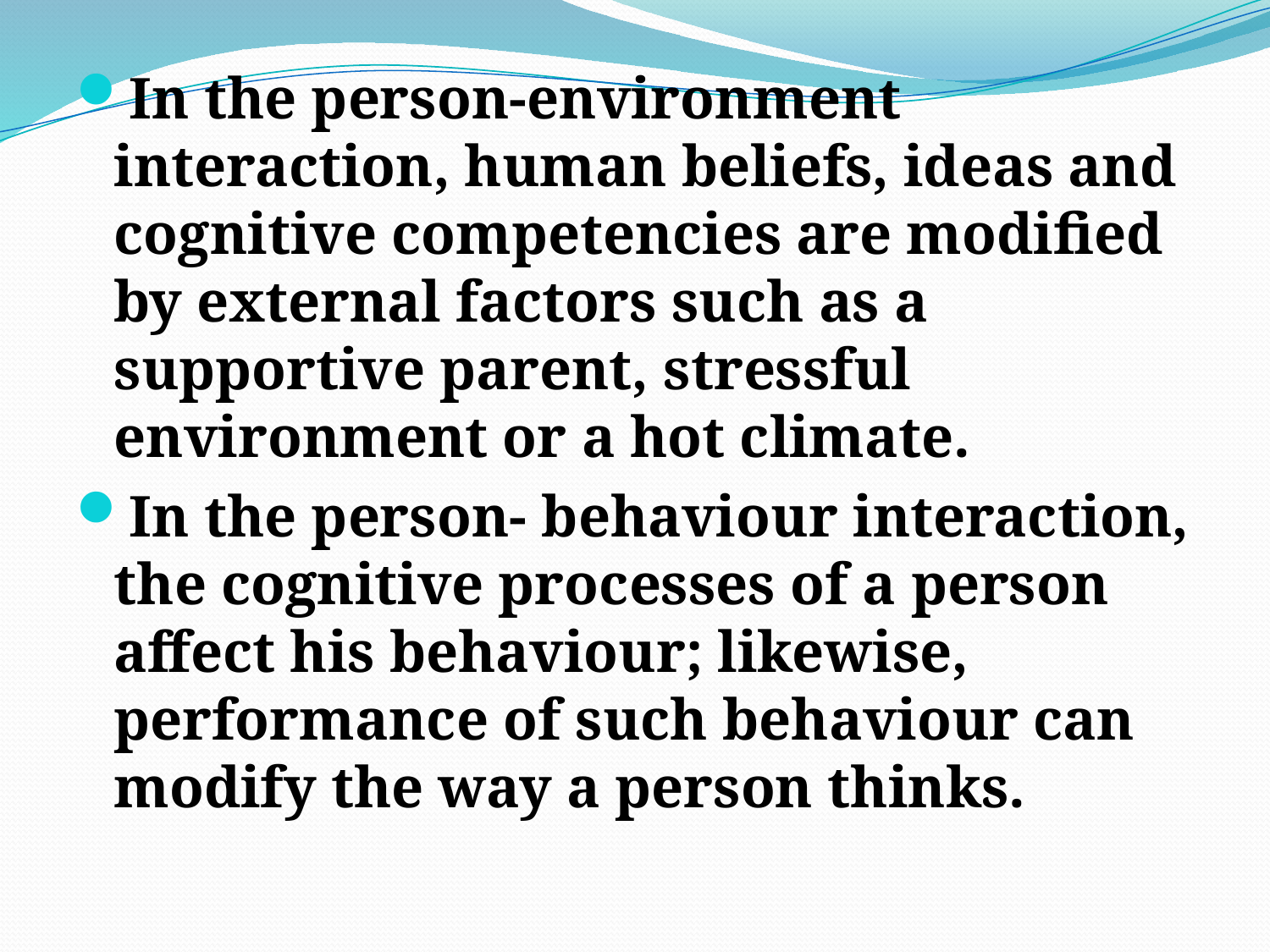

In the person-environment interaction, human beliefs, ideas and cognitive competencies are modified by external factors such as a supportive parent, stressful environment or a hot climate.
In the person- behaviour interaction, the cognitive processes of a person affect his behaviour; likewise, performance of such behaviour can modify the way a person thinks.